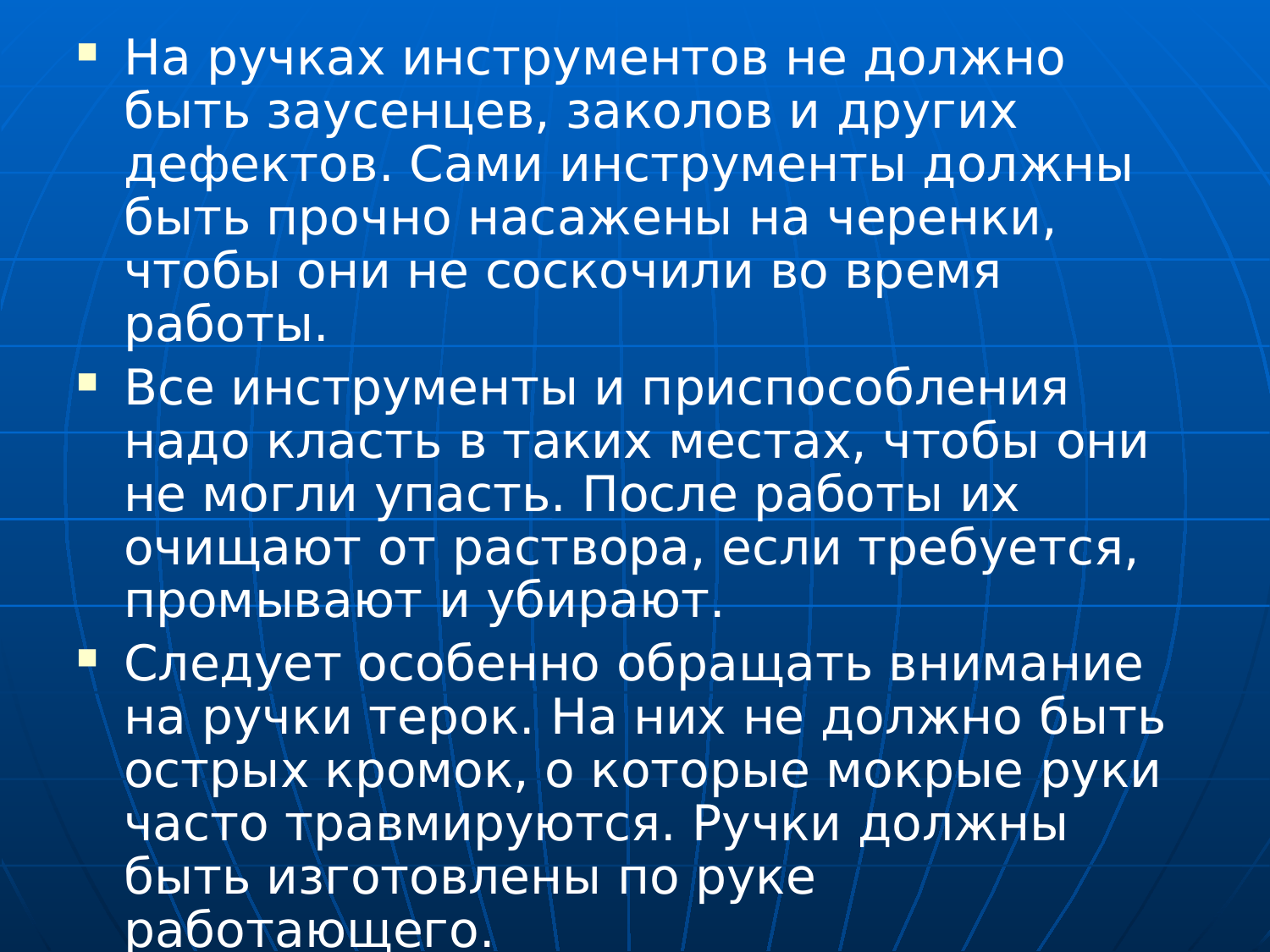

На ручках инструментов не должно быть заусенцев, заколов и других дефектов. Сами инструменты должны быть прочно насажены на черенки, чтобы они не соскочили во время работы.
Все инструменты и приспособления надо класть в таких местах, чтобы они не могли упасть. После работы их очищают от раствора, если требуется, промывают и убирают.
Следует особенно обращать внимание на ручки терок. На них не должно быть острых кромок, о которые мокрые руки часто травмируются. Ручки должны быть изготовлены по руке работающего.